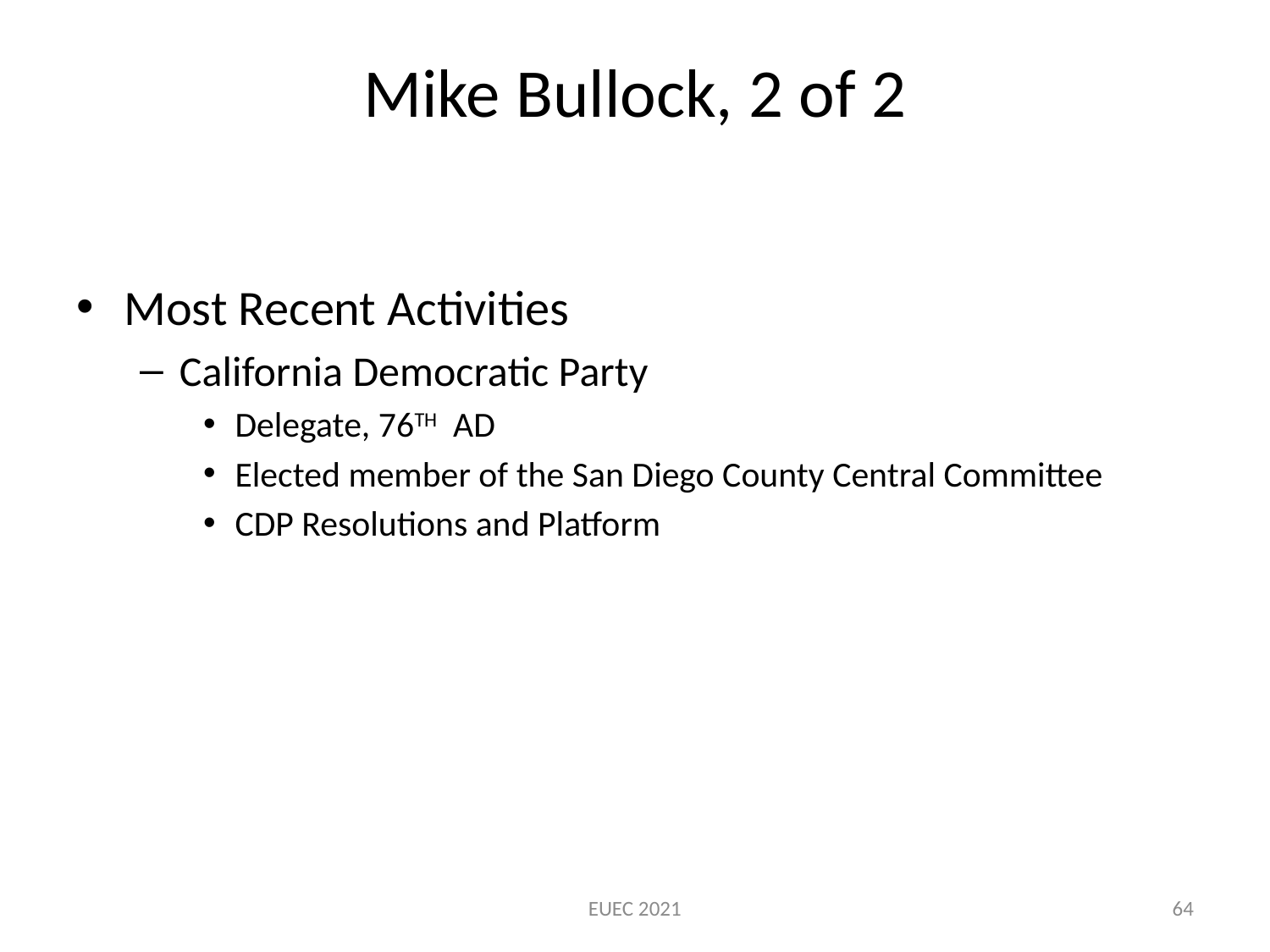

# Mike Bullock, 2 of 2

Most Recent Activities
California Democratic Party
Delegate, 76TH  AD
Elected member of the San Diego County Central Committee
CDP Resolutions and Platform

EUEC 2021
64